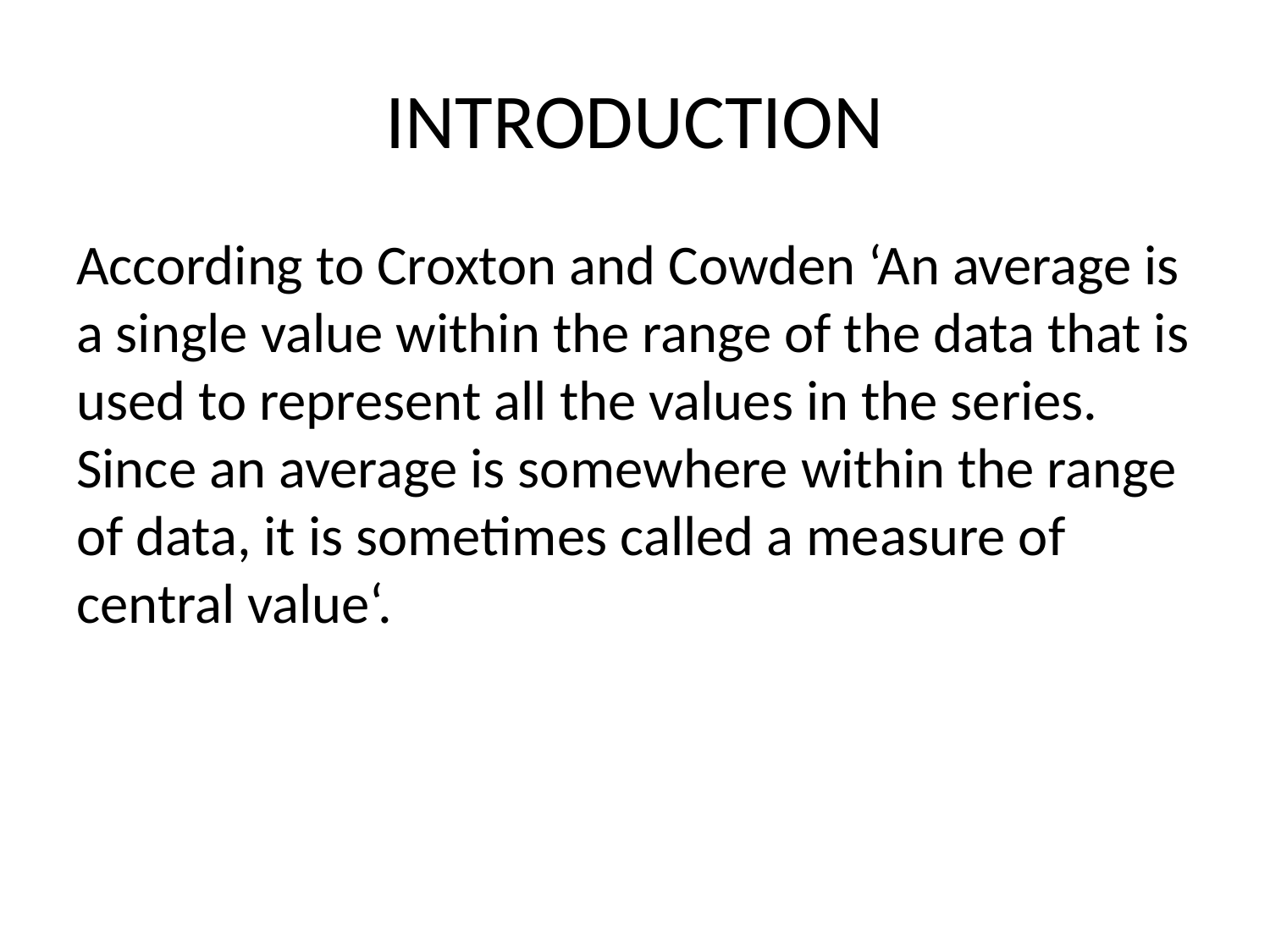

# INTRODUCTION
According to Croxton and Cowden ‘An average is a single value within the range of the data that is used to represent all the values in the series. Since an average is somewhere within the range of data, it is sometimes called a measure of central value‘.